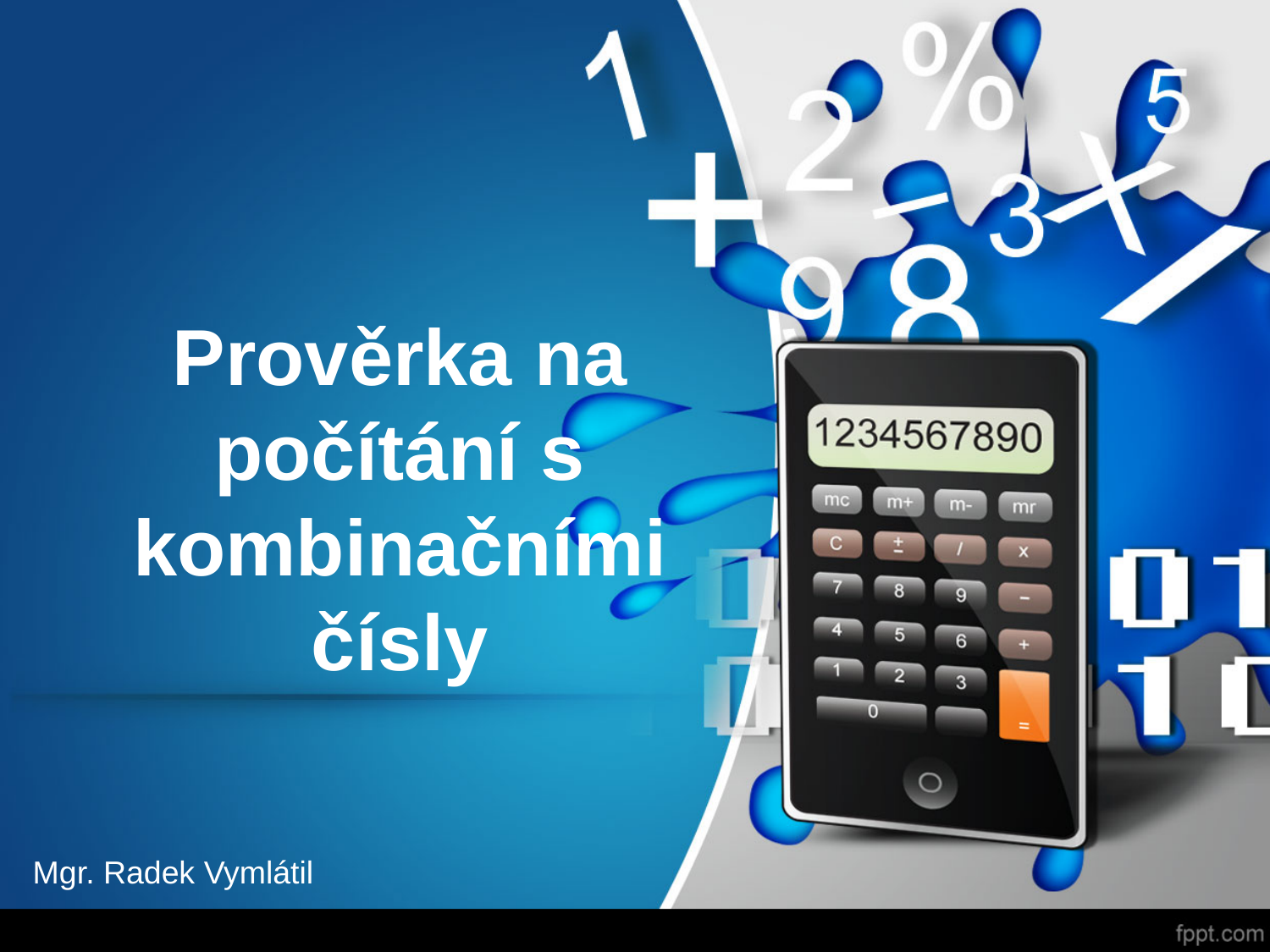

# Prověrka na počítání s kombinačními čísly
Mgr. Radek Vymlátil